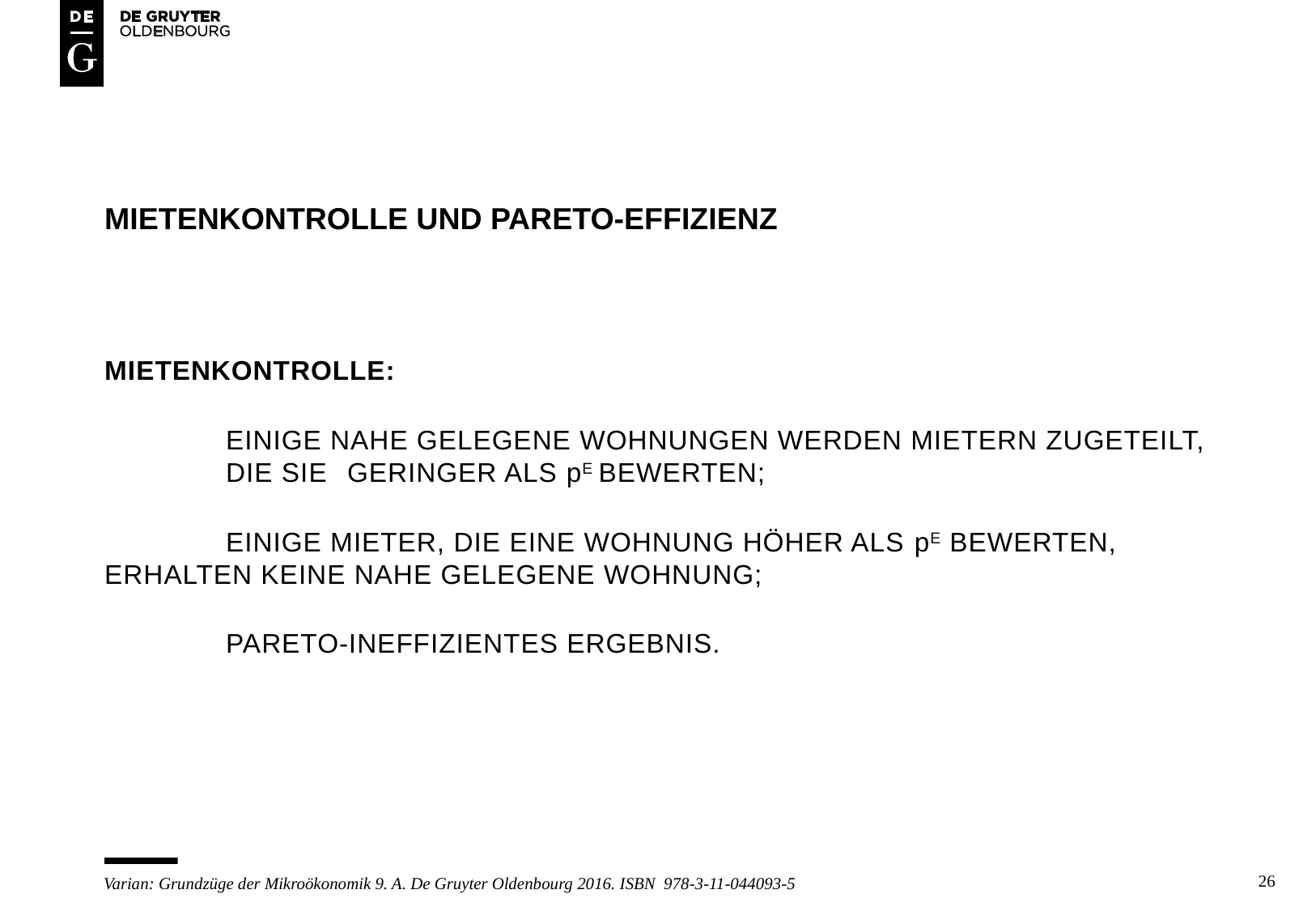

# Mietenkontrolle und Pareto-Effizienz

Mietenkontrolle:
	einige nahe gelegene Wohnungen werden Mietern zugeteilt, 	die sie	geringer als pe bewerten;
	einige Mieter, die eine Wohnung höher als pe bewerten, 	erhalten keine nahe gelegene Wohnung;
	Pareto-ineffizientes Ergebnis.

26
Varian: Grundzüge der Mikroökonomik 9. A. De Gruyter Oldenbourg 2016. ISBN  978-3-11-044093-5